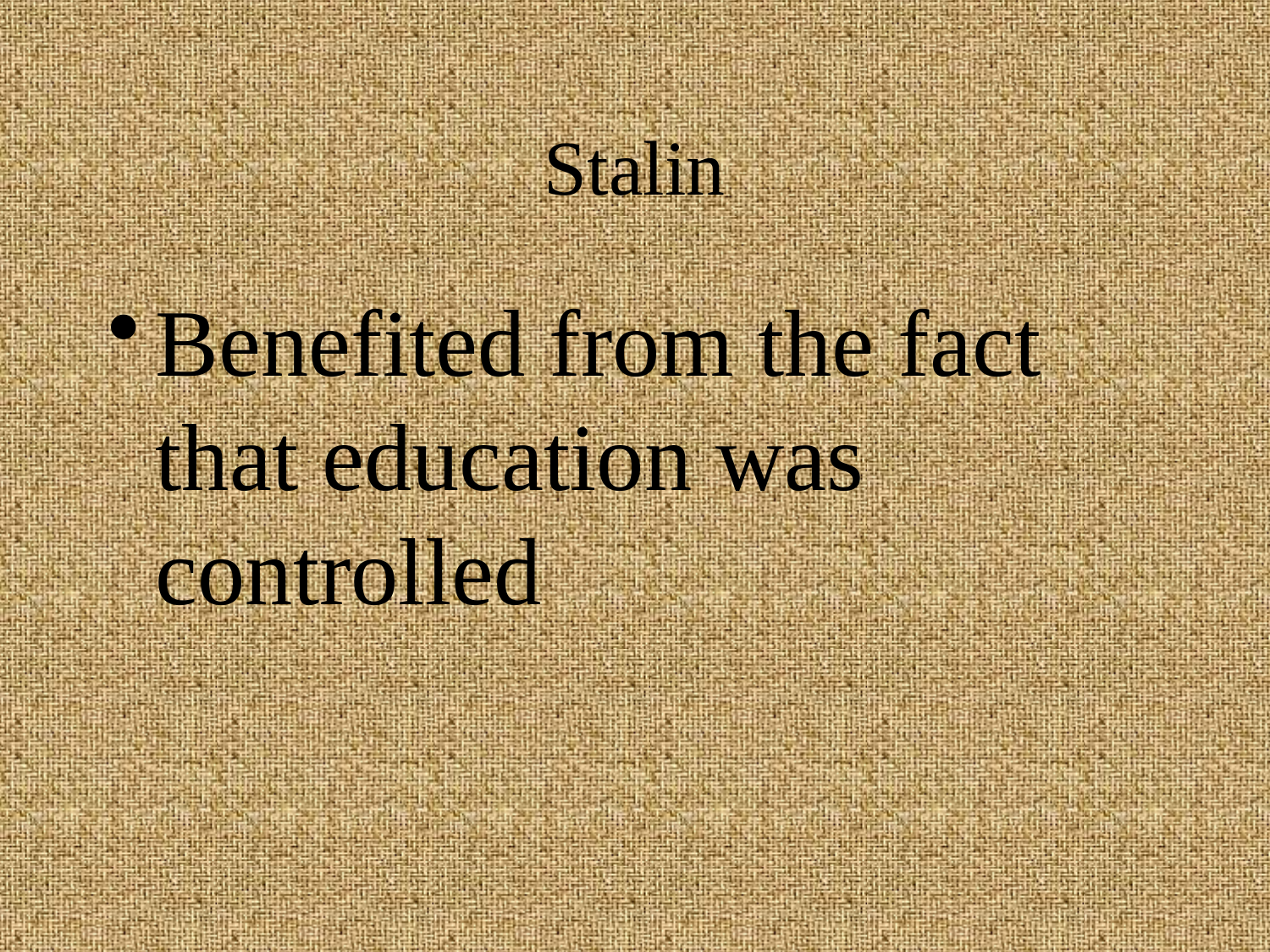

# Stalin
Benefited from the fact that education was controlled